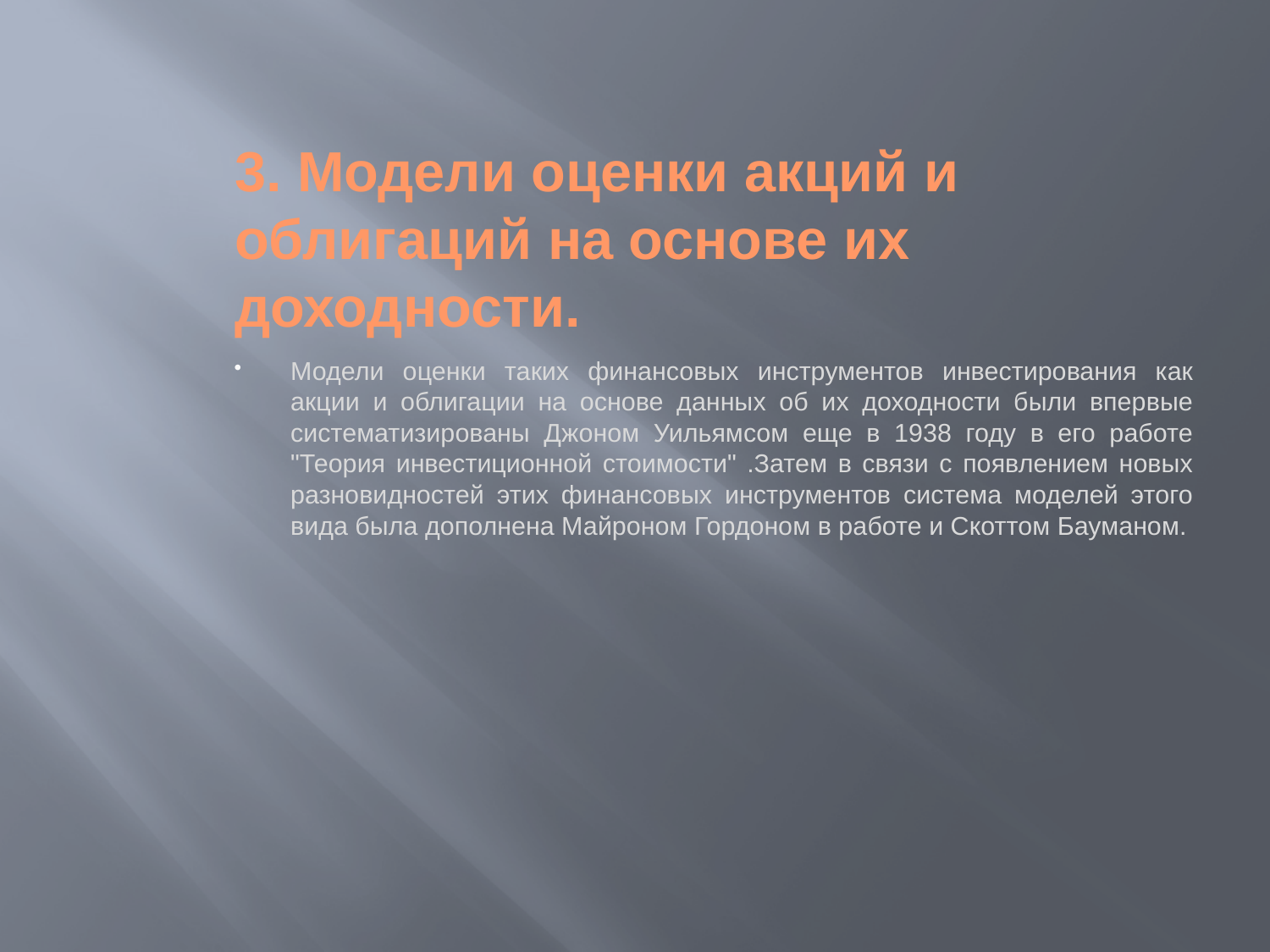

3. Модели оценки акций и облигаций на основе их доходности.
Модели оценки таких финансовых инструментов инвестирования как акции и облигации на основе данных об их доходности были впервые систематизированы Джоном Уильямсом еще в 1938 году в его работе "Теория инвестиционной стоимости" .Затем в связи с появлением новых разновидностей этих финансовых инструментов система моделей этого вида была дополнена Майроном Гордоном в работе и Скоттом Бауманом.